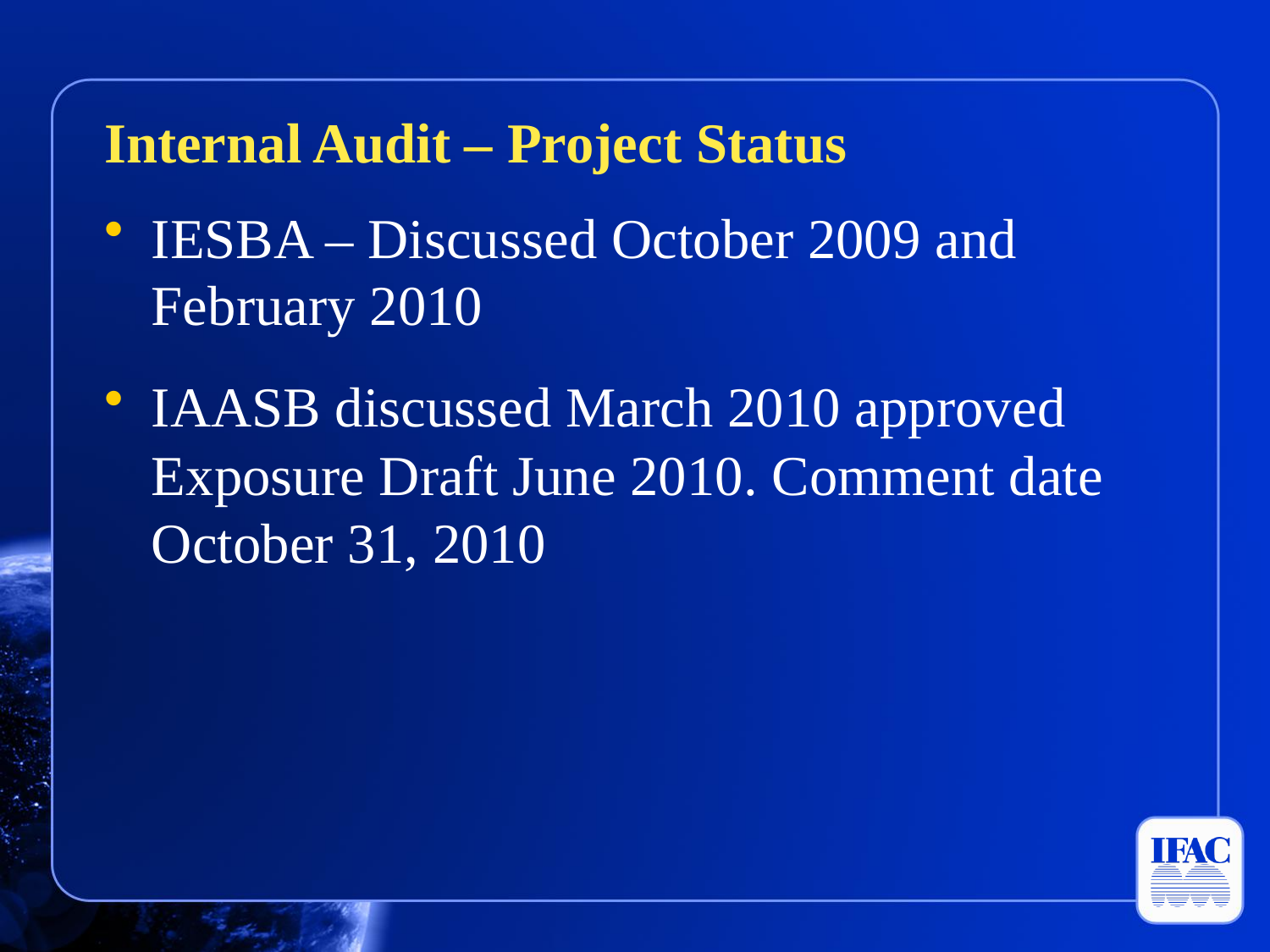

#
Internal Audit – Project Status

IESBA – Discussed October 2009 and February 2010
IAASB discussed March 2010 approved Exposure Draft June 2010. Comment date October 31, 2010